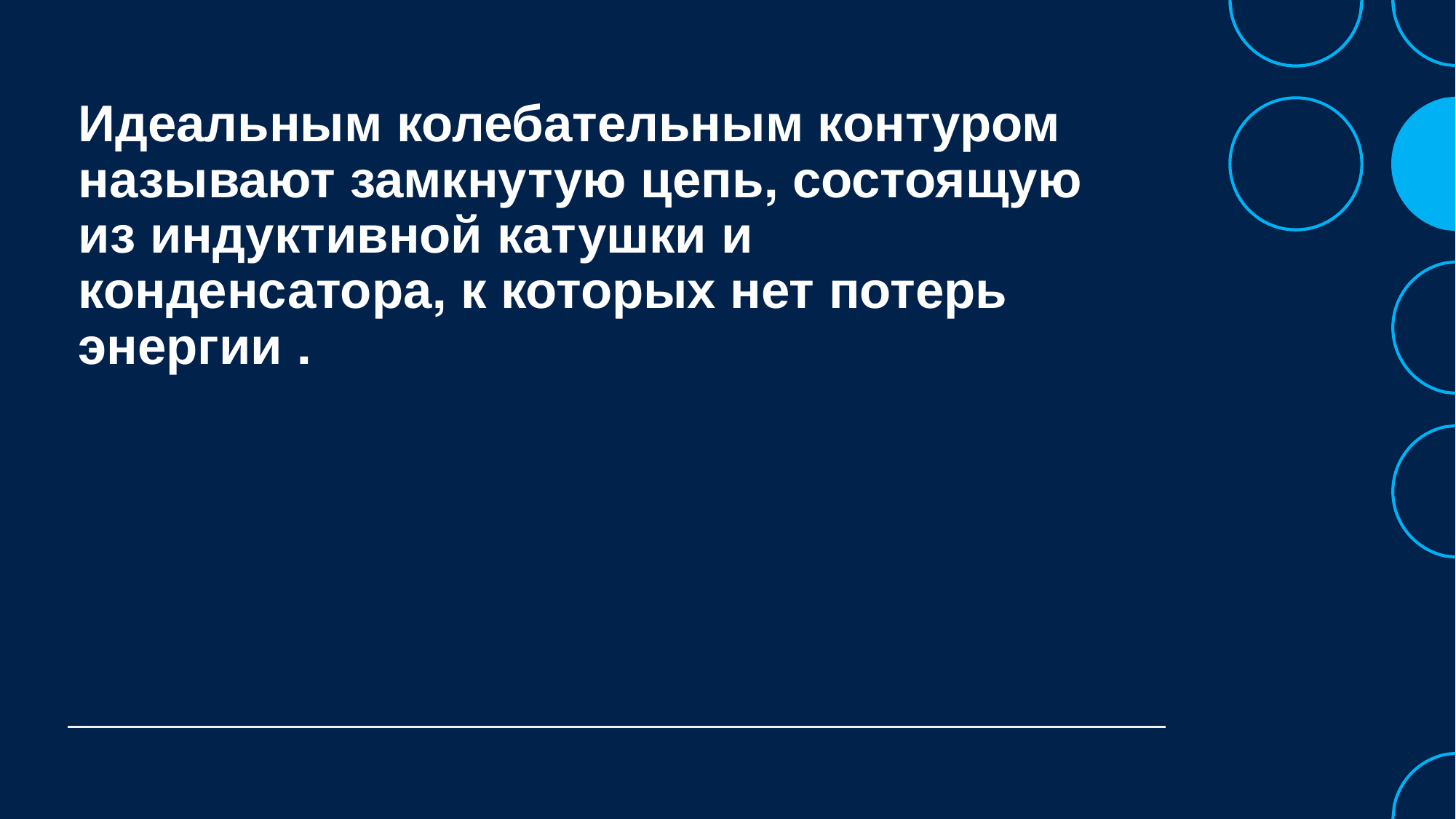

# Идеальным колебательным контуром называют замкнутую цепь, состоящую из индуктивной катушки и конденсатора, к которых нет потерь энергии .